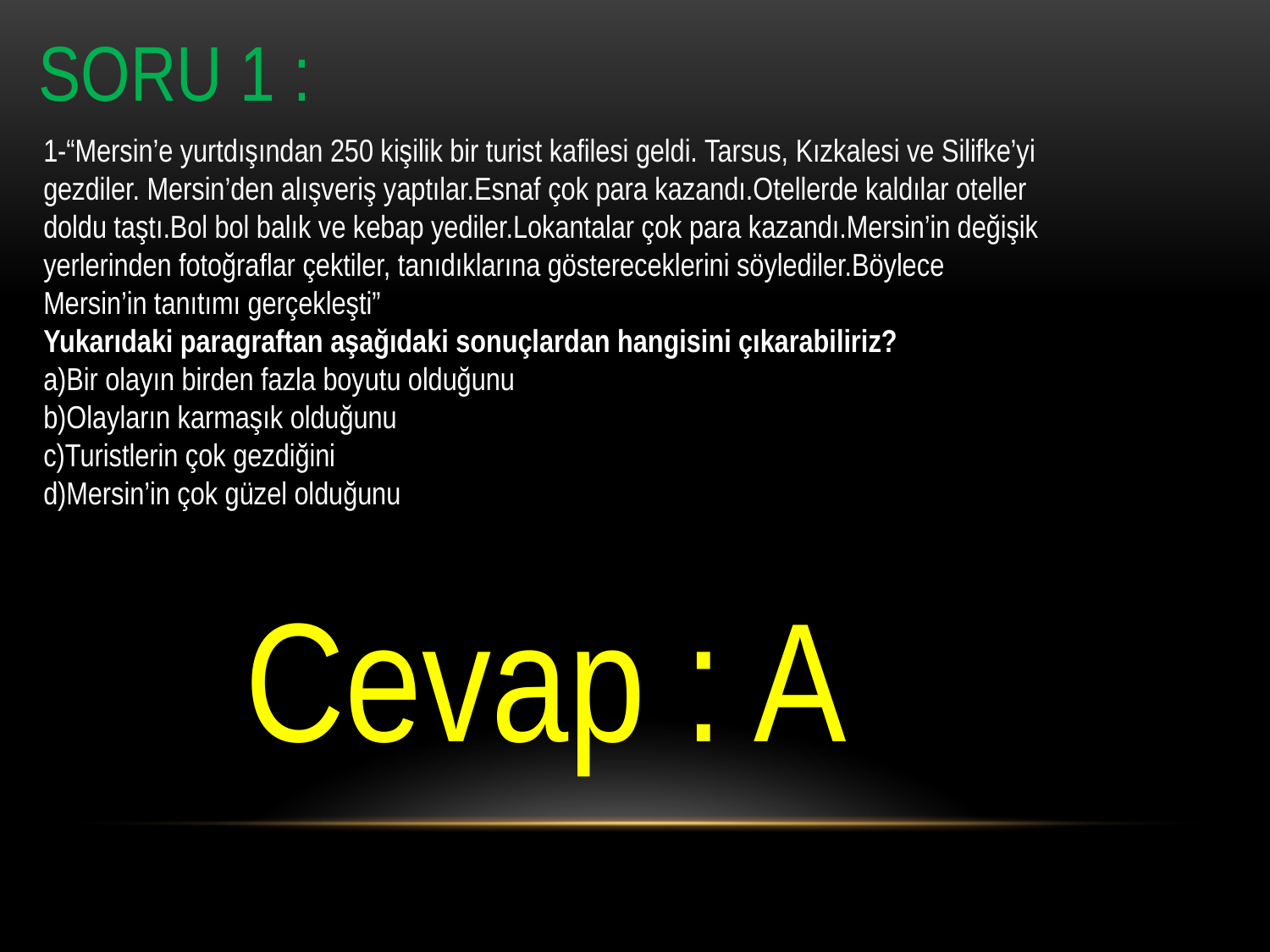

SORU 1 :
1-“Mersin’e yurtdışından 250 kişilik bir turist kafilesi geldi. Tarsus, Kızkalesi ve Silifke’yi gezdiler. Mersin’den alışveriş yaptılar.Esnaf çok para kazandı.Otellerde kaldılar oteller doldu taştı.Bol bol balık ve kebap yediler.Lokantalar çok para kazandı.Mersin’in değişik yerlerinden fotoğraflar çektiler, tanıdıklarına göstereceklerini söylediler.Böylece Mersin’in tanıtımı gerçekleşti”
Yukarıdaki paragraftan aşağıdaki sonuçlardan hangisini çıkarabiliriz?
a)Bir olayın birden fazla boyutu olduğunu
b)Olayların karmaşık olduğunu
c)Turistlerin çok gezdiğini
d)Mersin’in çok güzel olduğunu
Cevap : A